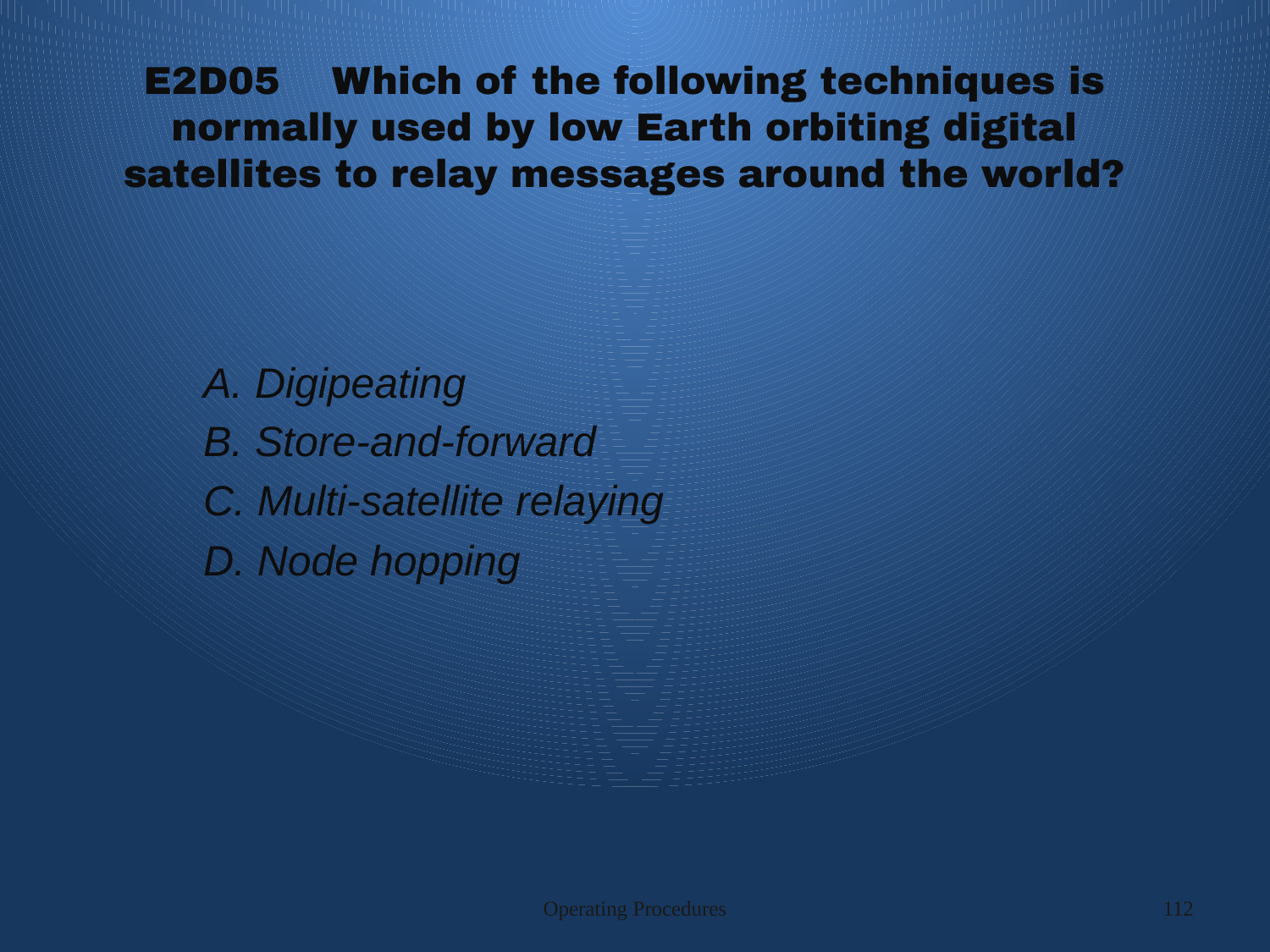

# E2D05    Which of the following techniques is normally used by low Earth orbiting digital satellites to relay messages around the world?
A. Digipeating
B. Store-and-forward
C. Multi-satellite relaying
D. Node hopping
Operating Procedures
112